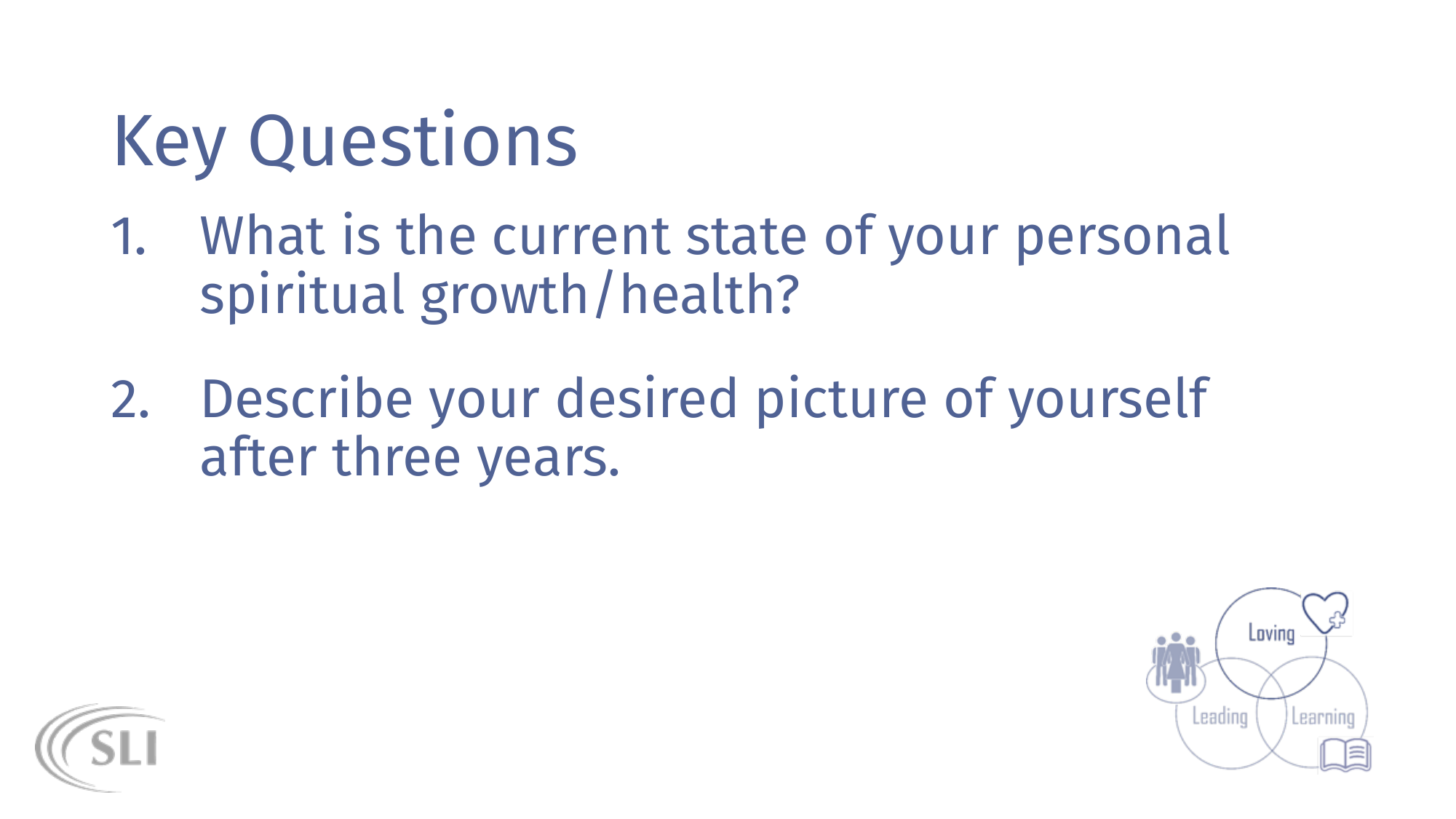

# Key Questions
What is the current state of your personal spiritual growth/health?

Describe your desired picture of yourself after three years.